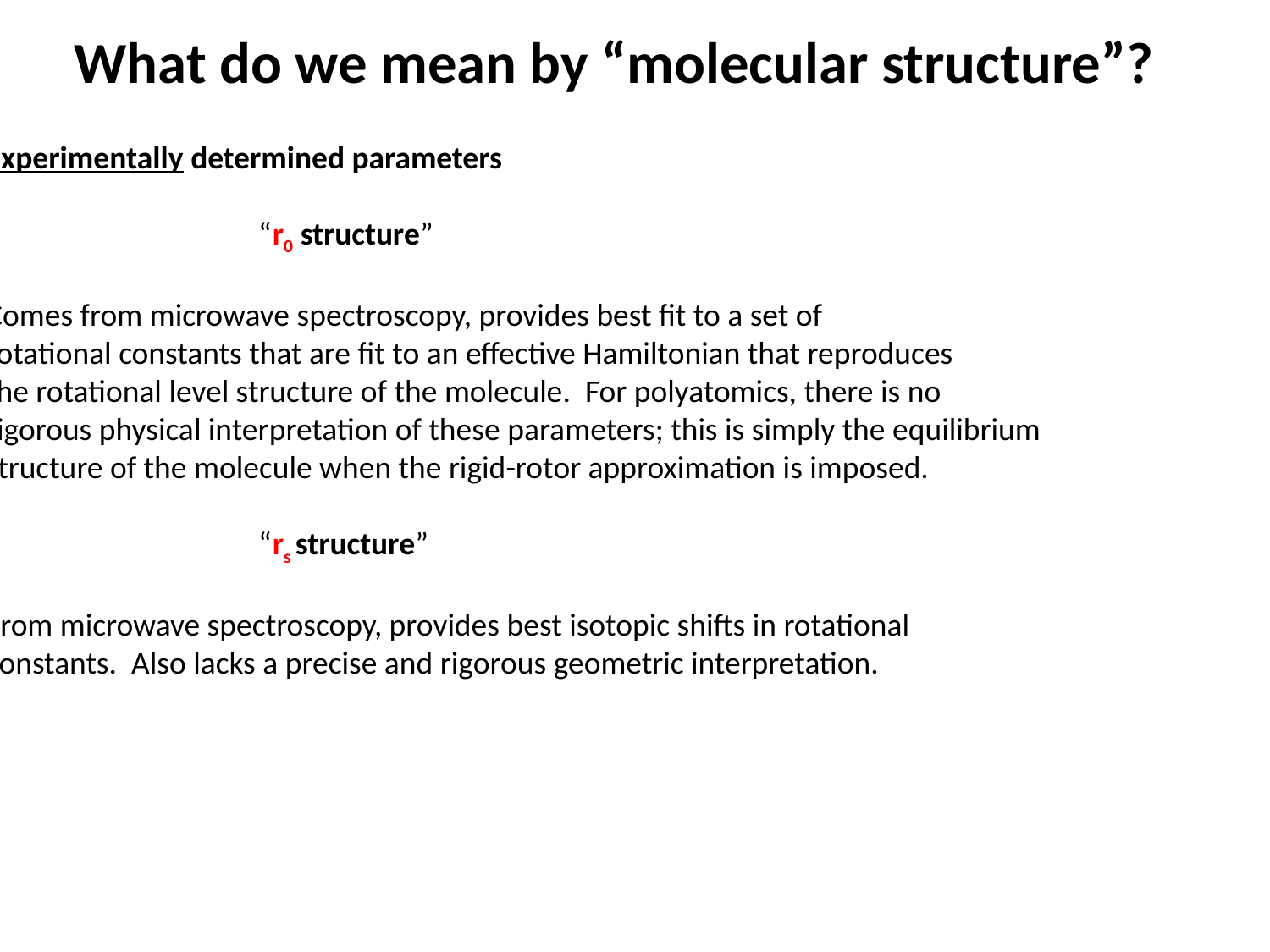

What do we mean by “molecular structure”?
Experimentally determined parameters

                                      “r0 structure”

Comes from microwave spectroscopy, provides best fit to a set of
rotational constants that are fit to an effective Hamiltonian that reproduces
the rotational level structure of the molecule.  For polyatomics, there is no
rigorous physical interpretation of these parameters; this is simply the equilibrium
structure of the molecule when the rigid-rotor approximation is imposed.

                                      “rs structure”

From microwave spectroscopy, provides best isotopic shifts in rotational
constants.  Also lacks a precise and rigorous geometric interpretation.